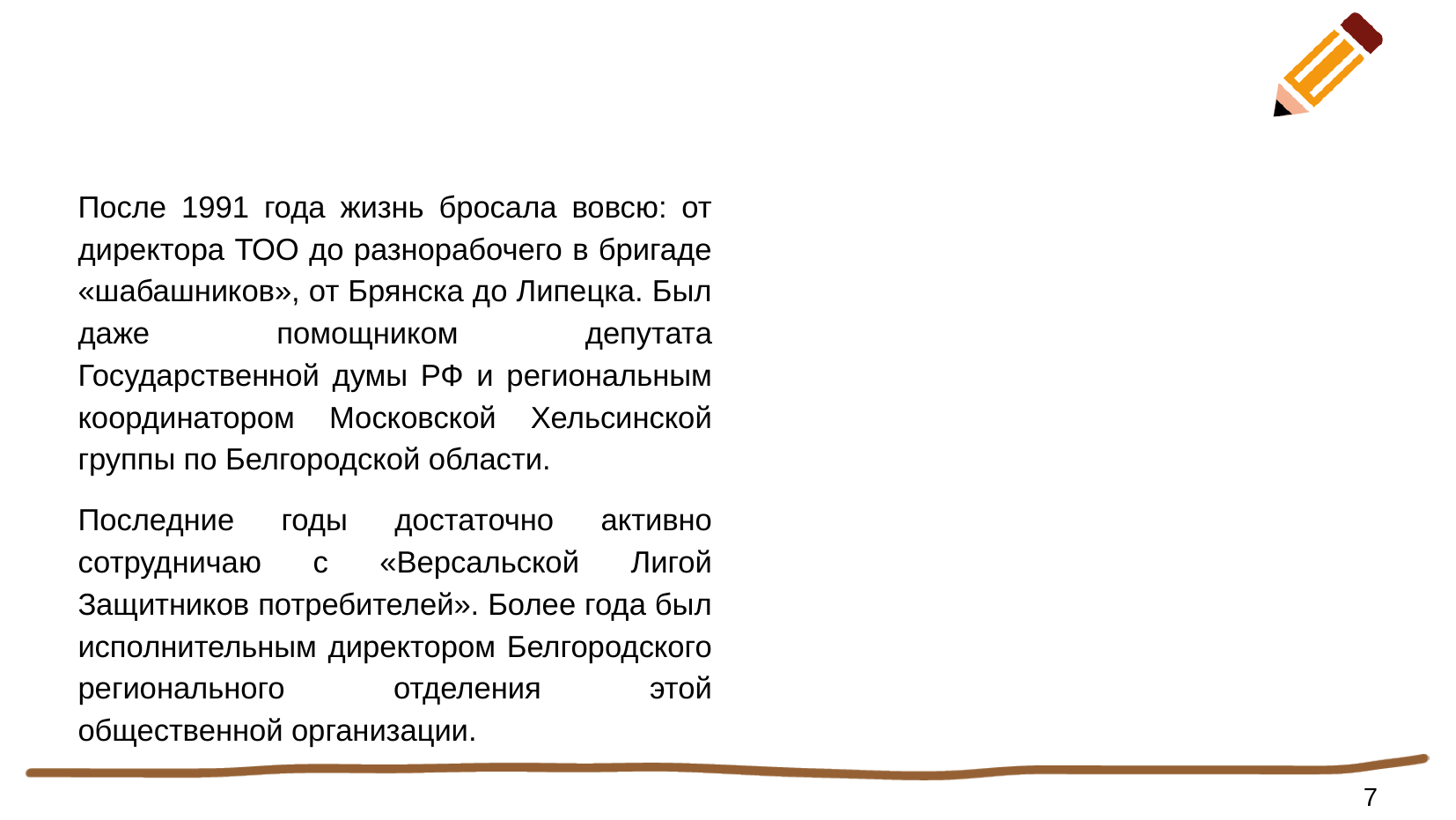

#
После 1991 года жизнь бросала вовсю: от директора ТОО до разнорабочего в бригаде «шабашников», от Брянска до Липецка. Был даже помощником депутата Государственной думы РФ и региональным координатором Московской Хельсинской группы по Белгородской области.
Последние годы достаточно активно сотрудничаю с «Версальской Лигой Защитников потребителей». Более года был исполнительным директором Белгородского регионального отделения этой общественной организации.

7